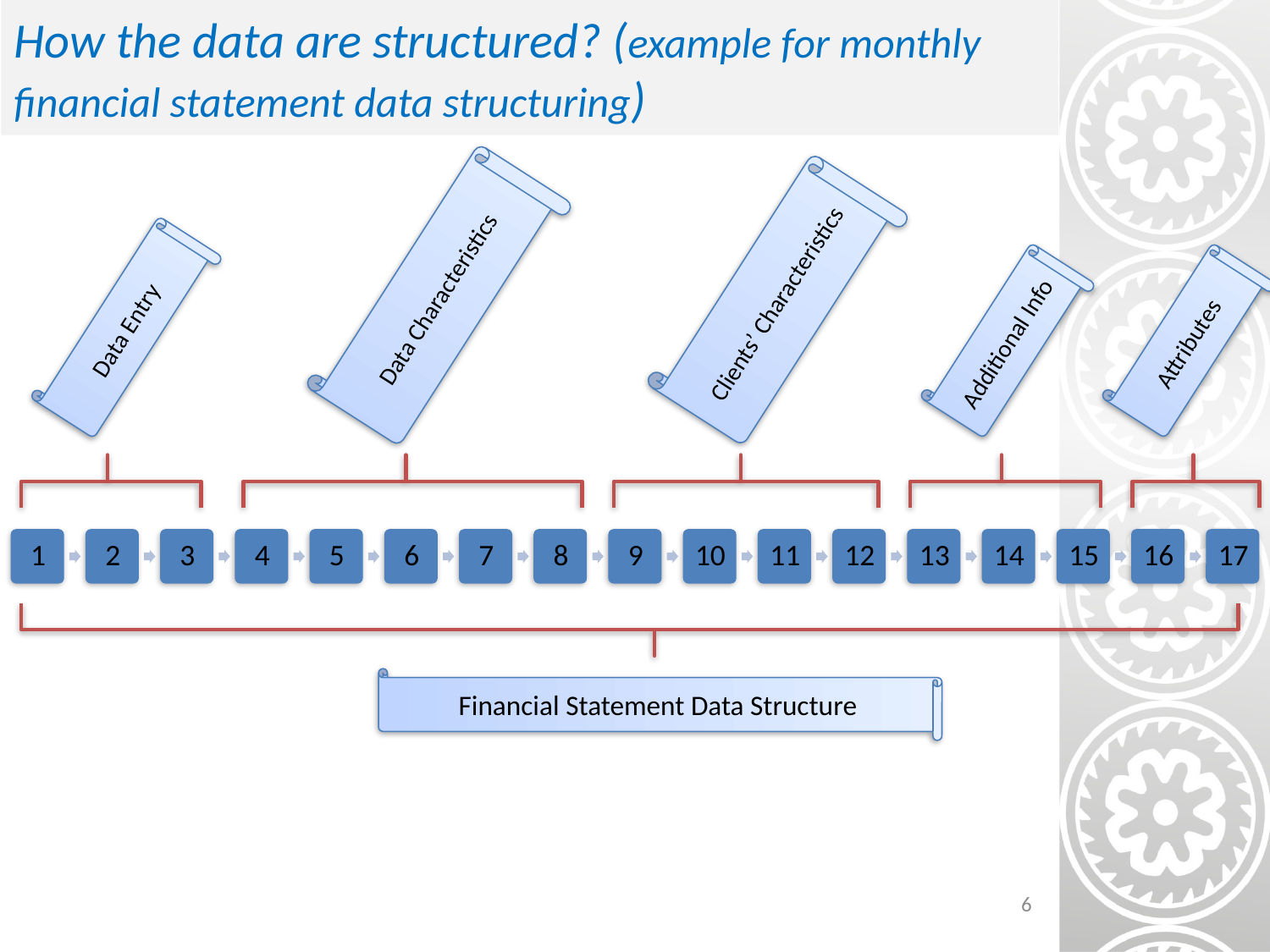

# How the data are structured? (example for monthly financial statement data structuring)

Data Characteristics
Clients’ Characteristics
1

2

3

4

5

6

7

8

9

10

11

12

13

14

15

16

17
Data Entry
Additional Info
Attributes

Financial Statement Data Structure
6